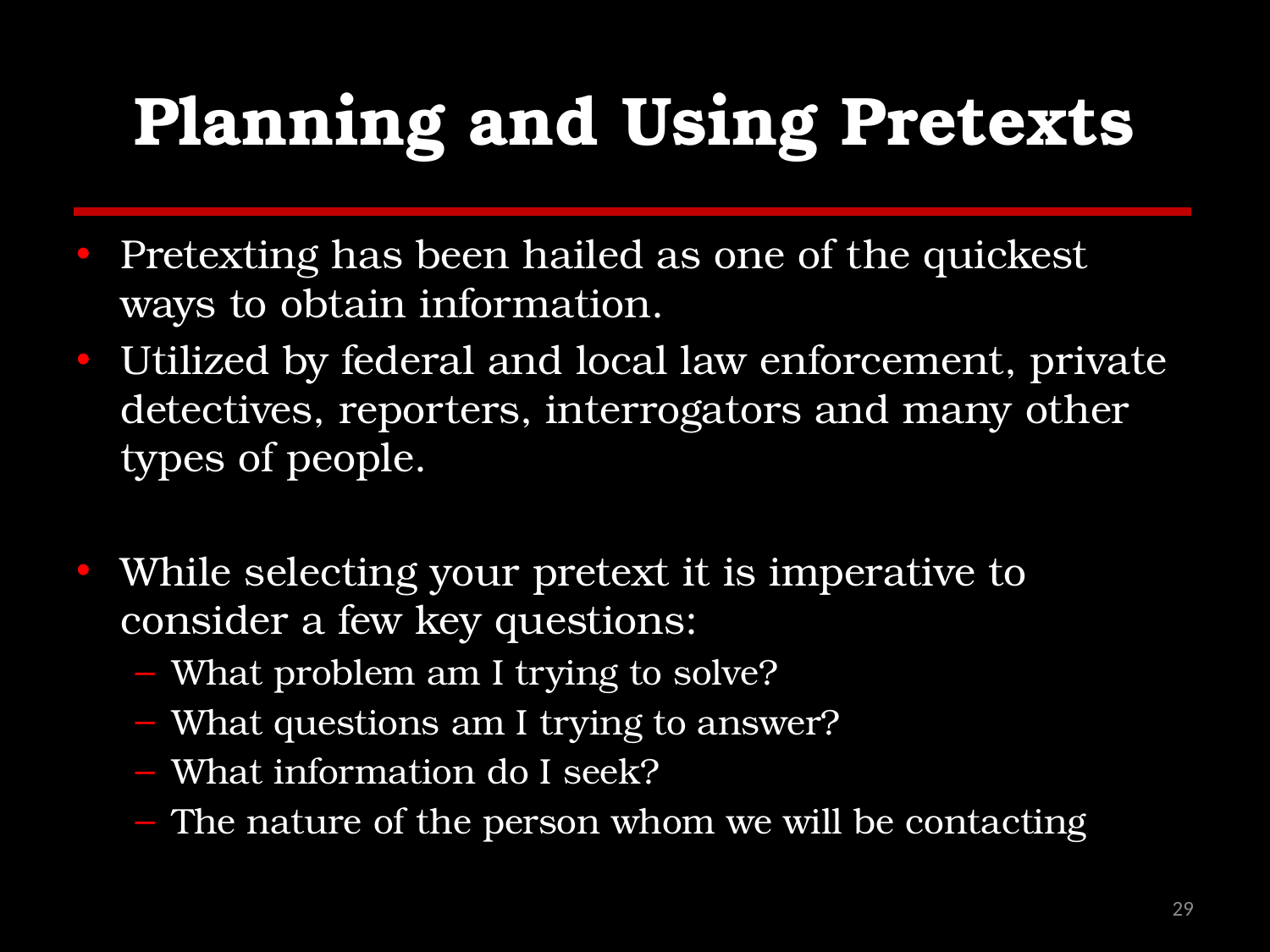

# Planning and Using Pretexts
Pretexting has been hailed as one of the quickest ways to obtain information.
Utilized by federal and local law enforcement, private detectives, reporters, interrogators and many other types of people.

While selecting your pretext it is imperative to consider a few key questions:
What problem am I trying to solve?
What questions am I trying to answer?
What information do I seek?
The nature of the person whom we will be contacting
29